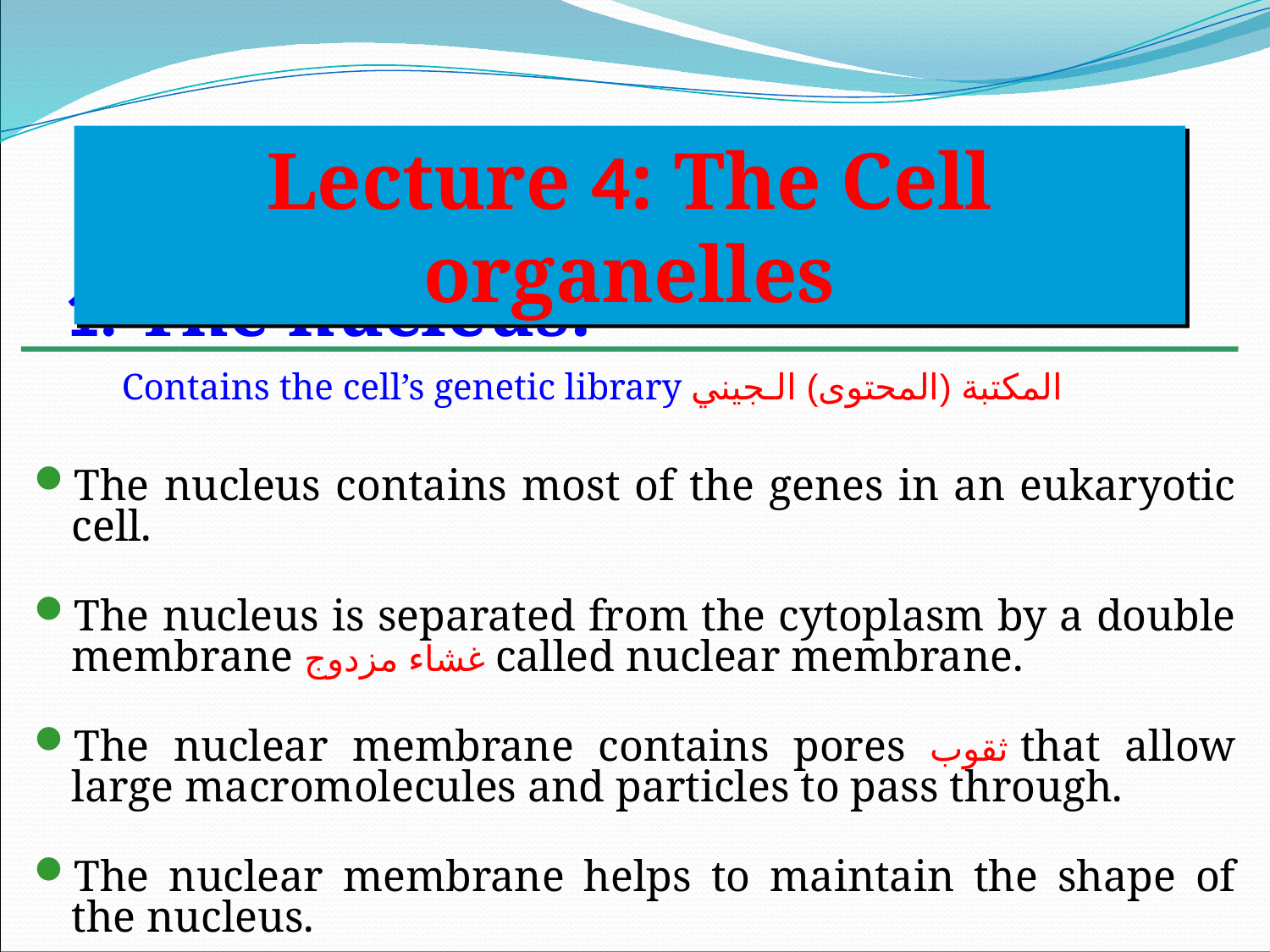

Lecture 4: The Cell organelles
# 1. The nucleus: Contains the cell’s genetic library المكتبة (المحتوى) الـجيني

The nucleus contains most of the genes in an eukaryotic cell.

The nucleus is separated from the cytoplasm by a double membrane غشاء مزدوج called nuclear membrane.

The nuclear membrane contains pores ثقوب that allow large macromolecules and particles to pass through.

The nuclear membrane helps to maintain the shape of the nucleus.